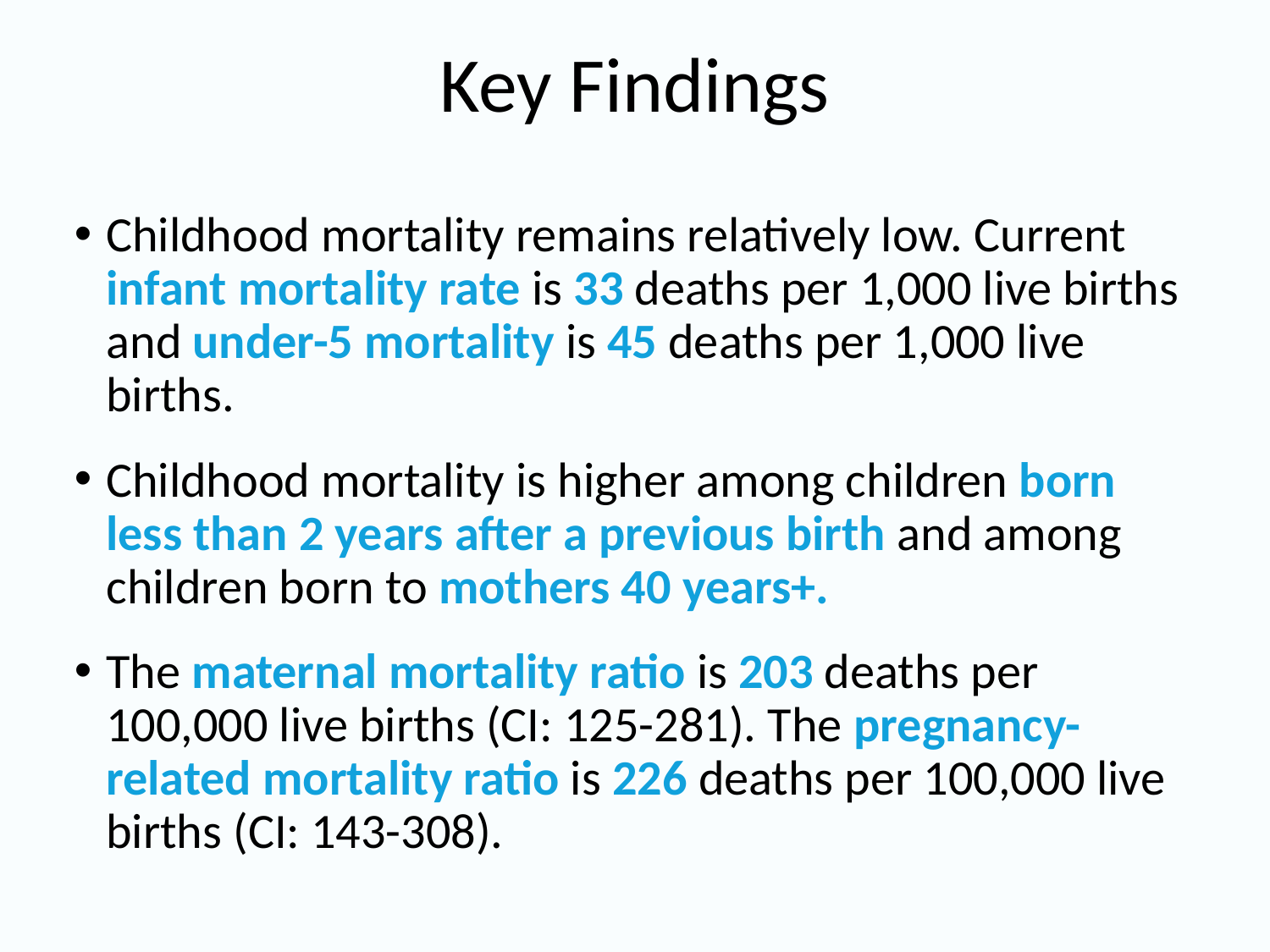

# Key Findings
Childhood mortality remains relatively low. Current infant mortality rate is 33 deaths per 1,000 live births and under-5 mortality is 45 deaths per 1,000 live births.
Childhood mortality is higher among children born less than 2 years after a previous birth and among children born to mothers 40 years+.
The maternal mortality ratio is 203 deaths per 100,000 live births (CI: 125-281). The pregnancy-related mortality ratio is 226 deaths per 100,000 live births (CI: 143-308).